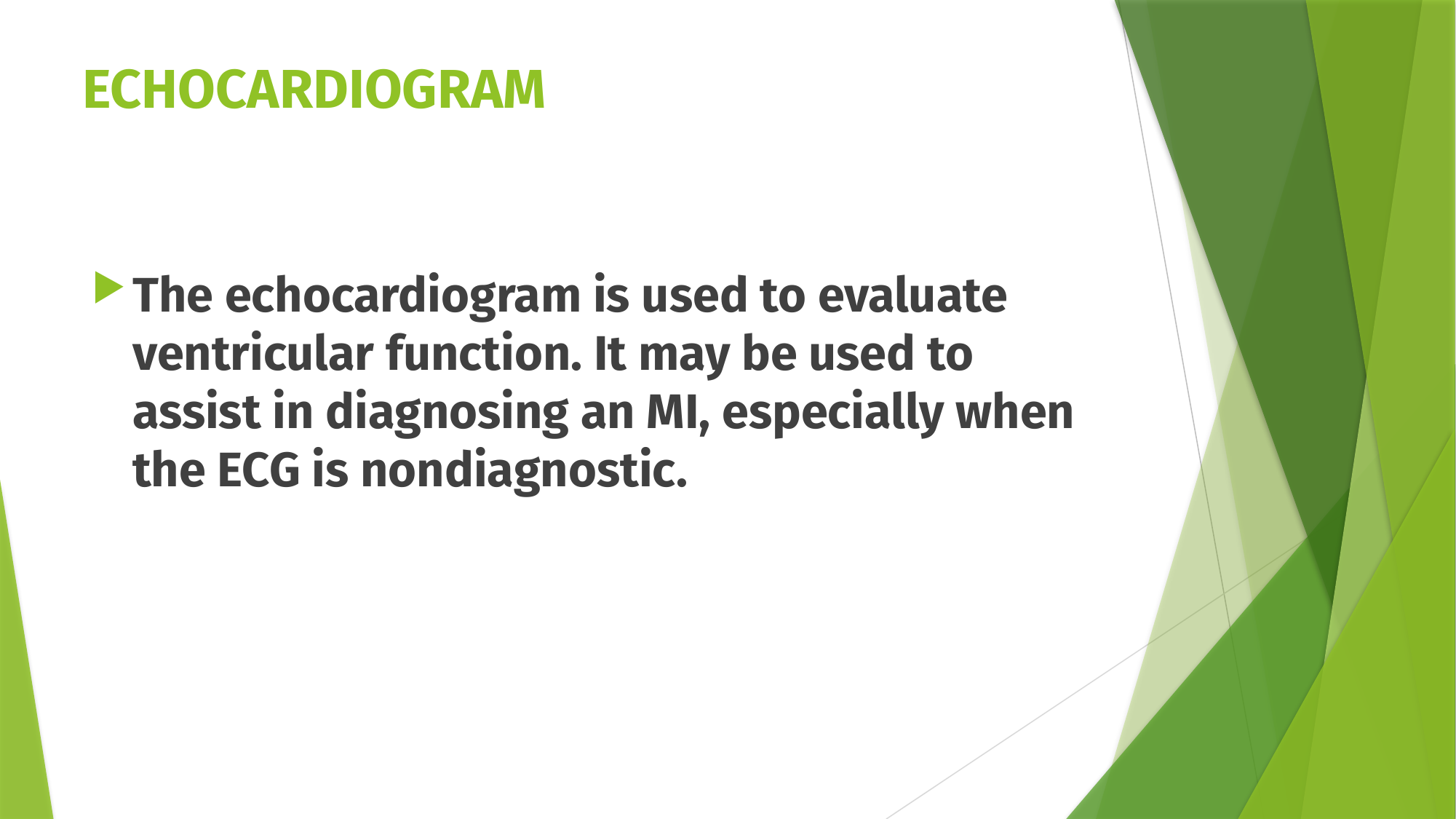

# ECHOCARDIOGRAM
The echocardiogram is used to evaluate ventricular function. It may be used to assist in diagnosing an MI, especially when the ECG is nondiagnostic.